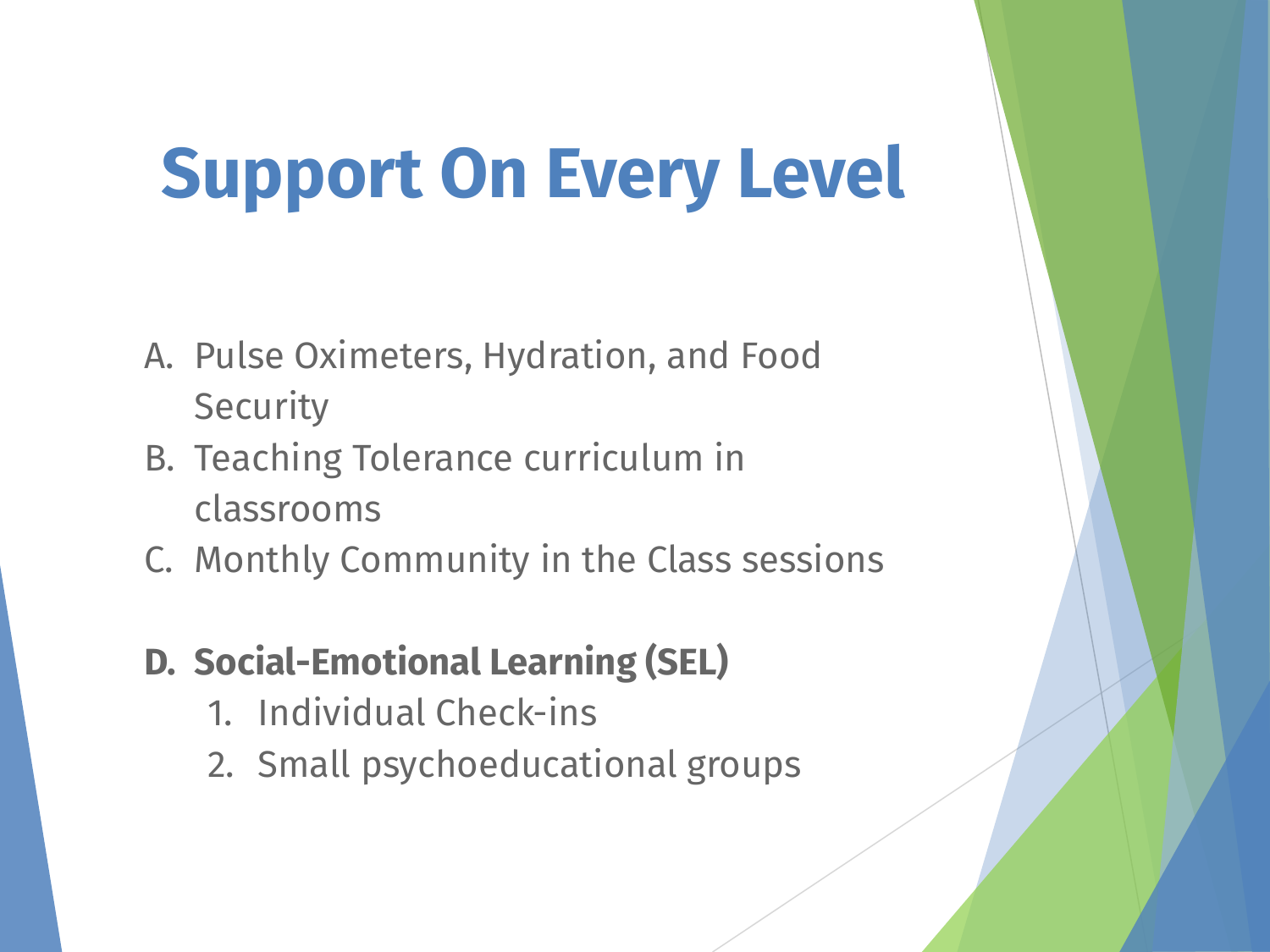

# Support On Every Level
Pulse Oximeters, Hydration, and Food Security
Teaching Tolerance curriculum in classrooms
Monthly Community in the Class sessions

Social-Emotional Learning (SEL)
Individual Check-ins
Small psychoeducational groups